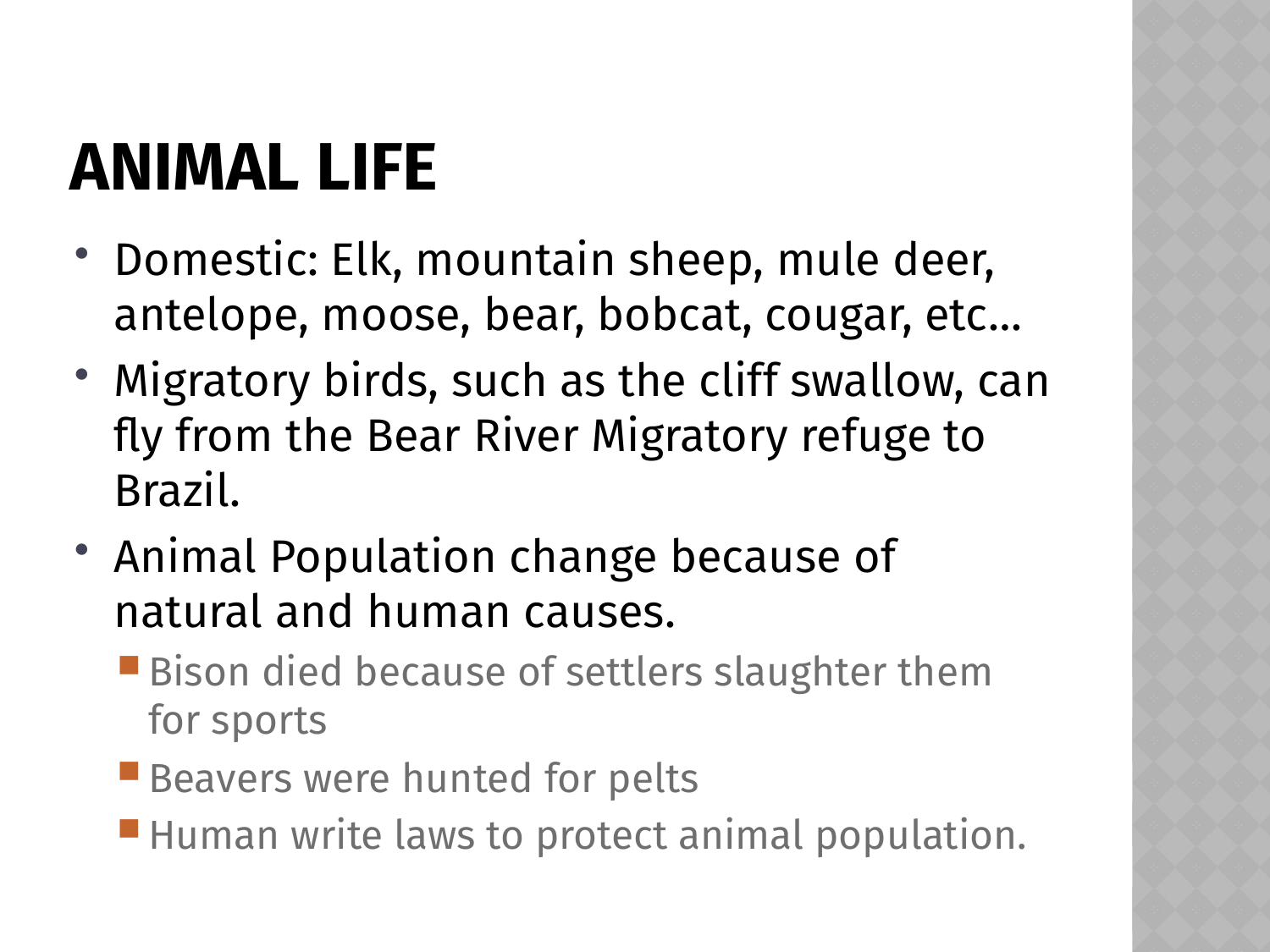

# Animal Life
Domestic: Elk, mountain sheep, mule deer, antelope, moose, bear, bobcat, cougar, etc…
Migratory birds, such as the cliff swallow, can fly from the Bear River Migratory refuge to Brazil.
Animal Population change because of natural and human causes.
Bison died because of settlers slaughter them for sports
Beavers were hunted for pelts
Human write laws to protect animal population.